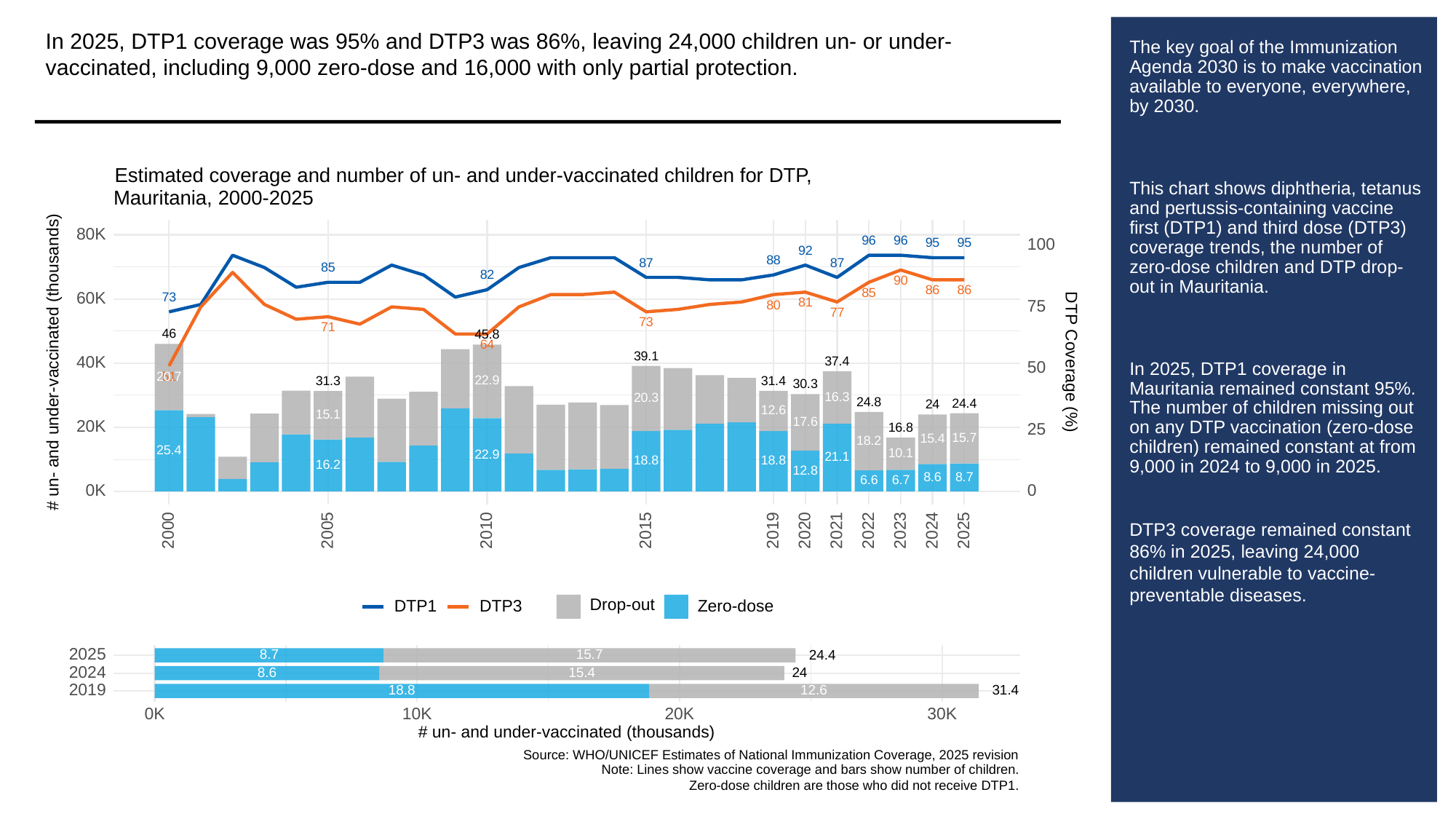

In 2025, DTP1 coverage was 95% and DTP3 was 86%, leaving 24,000 children un- or under-vaccinated, including 9,000 zero-dose and 16,000 with only partial protection.
# The key goal of the Immunization Agenda 2030 is to make vaccination available to everyone, everywhere, by 2030.

This chart shows diphtheria, tetanus and pertussis-containing vaccine first (DTP1) and third dose (DTP3) coverage trends, the number of zero-dose children and DTP drop-out in Mauritania.

In 2025, DTP1 coverage in Mauritania remained constant 95%. The number of children missing out on any DTP vaccination (zero-dose children) remained constant at from 9,000 in 2024 to 9,000 in 2025.

DTP3 coverage remained constant 86% in 2025, leaving 24,000 children vulnerable to vaccine-preventable diseases.

Estimated coverage and number of un- and under-vaccinated children for DTP,
Mauritania, 2000-2025

80K

96
96
95
95
100
92

88
87
87
85

82
90
86
86
85
60K
73
81

75
80
77
73
71
46
45.8

64

39.1
# un- and under-vaccinated (thousands)
DTP Coverage (%)
40K
37.4
50

20.7
51

22.9

31.4
31.3

30.3

16.3
20.3

24.8

24.4
24

12.6

15.1

17.6

20K

16.8

25

15.7

15.4
18.2

25.4
10.1
22.9

21.1

18.8
18.8

16.2

12.8

8.7
8.6
6.7
6.6

0K
0

2023
2000
2005
2010
2015
2019
2020
2021
2022
2024
2025

Drop-out
DTP3
Zero-dose
DTP1

2025
8.7
15.7
24.4

2024
8.6
15.4
24

2019
31.4
18.8
12.6

30K
0K
10K
20K
# un- and under-vaccinated (thousands)
Source: WHO/UNICEF Estimates of National Immunization Coverage, 2025 revision
Note: Lines show vaccine coverage and bars show number of children.
Zero-dose children are those who did not receive DTP1.